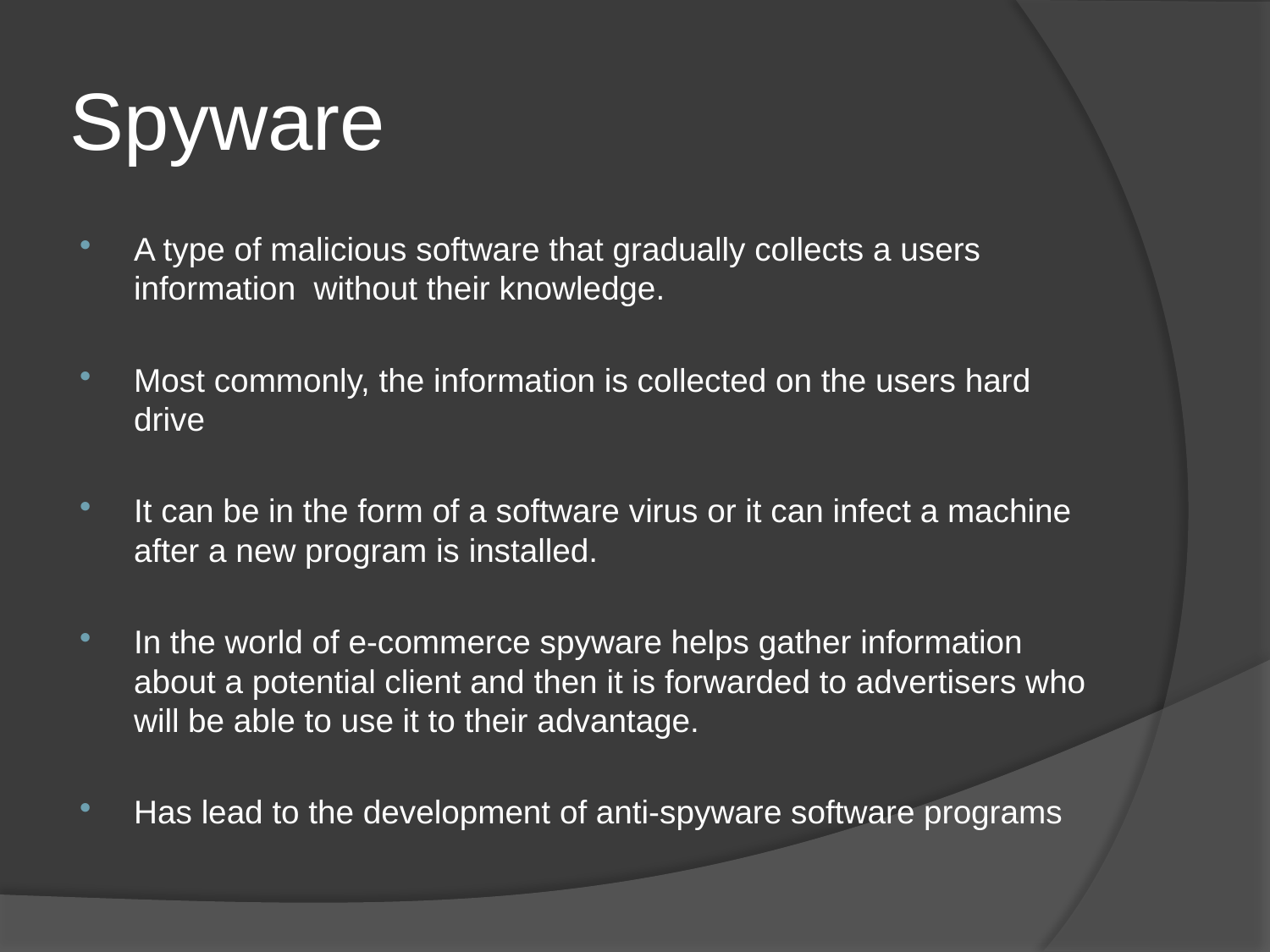

# Spyware
A type of malicious software that gradually collects a users information  without their knowledge.

Most commonly, the information is collected on the users hard drive

It can be in the form of a software virus or it can infect a machine after a new program is installed.

In the world of e-commerce spyware helps gather information about a potential client and then it is forwarded to advertisers who will be able to use it to their advantage.

Has lead to the development of anti-spyware software programs